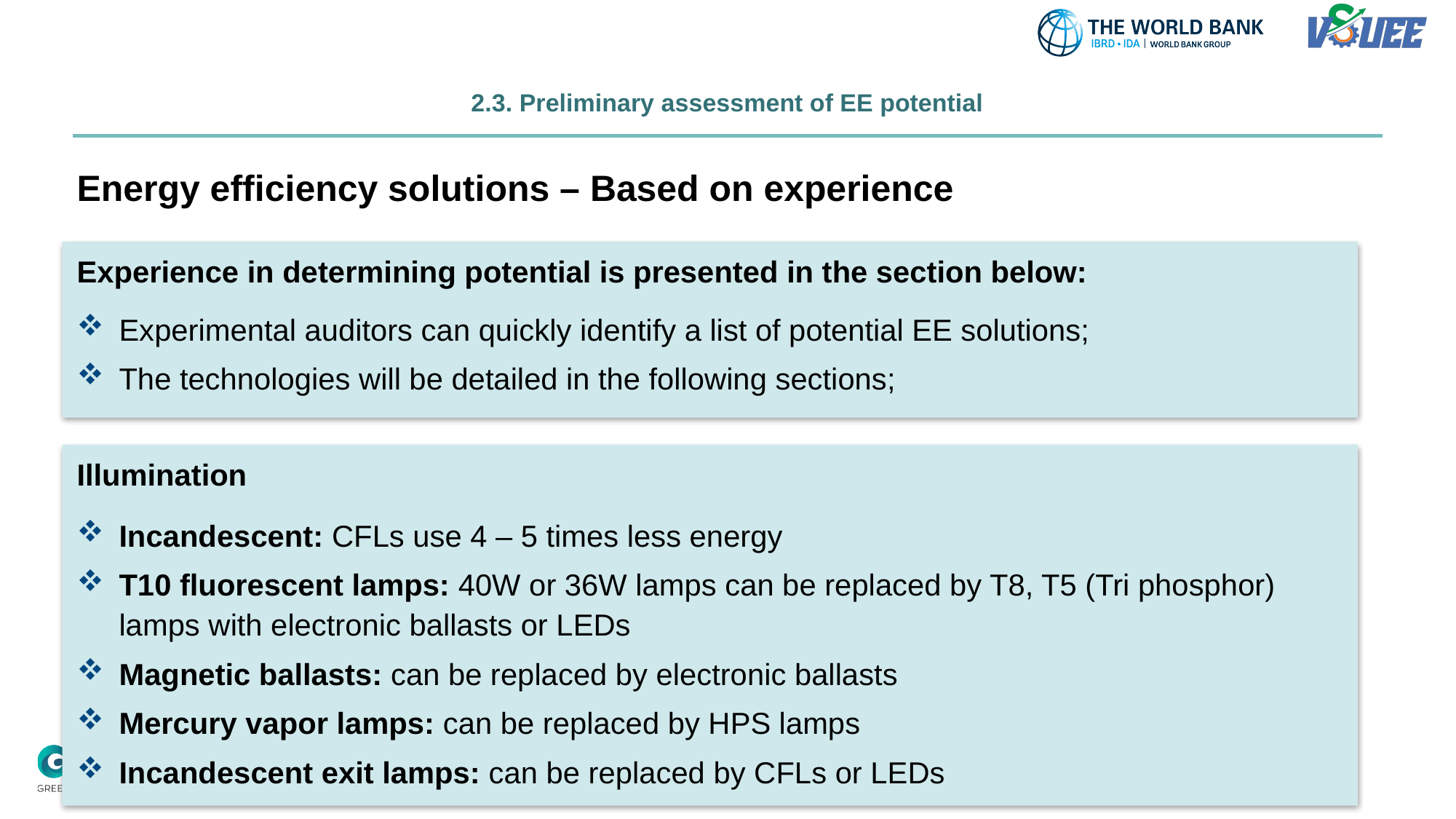

# 2.3. Preliminary assessment of EE potential
Energy efficiency solutions – Based on experience
Experience in determining potential is presented in the section below:
Experimental auditors can quickly identify a list of potential EE solutions;
The technologies will be detailed in the following sections;
Illumination
Incandescent: CFLs use 4 – 5 times less energy
T10 fluorescent lamps: 40W or 36W lamps can be replaced by T8, T5 (Tri phosphor) lamps with electronic ballasts or LEDs
Magnetic ballasts: can be replaced by electronic ballasts
Mercury vapor lamps: can be replaced by HPS lamps
Incandescent exit lamps: can be replaced by CFLs or LEDs